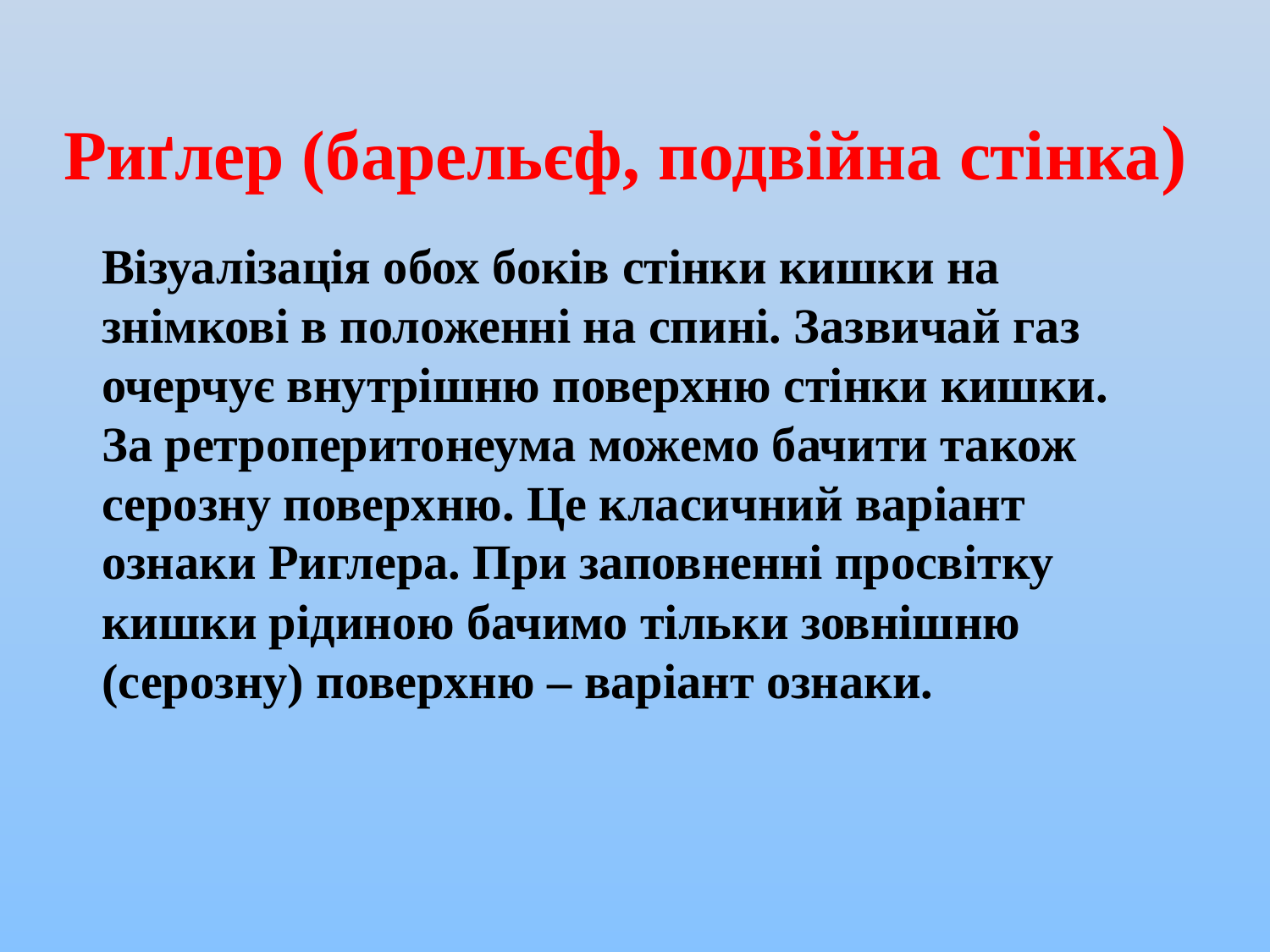

# Риґлер (барельєф, подвійна стінка)
Візуалізація обох боків стінки кишки на знімкові в положенні на спині. Зазвичай газ очерчує внутрішню поверхню стінки кишки.
За ретроперитонеума можемо бачити також серозну поверхню. Це класичний варіант ознаки Риглера. При заповненні просвітку кишки рідиною бачимо тільки зовнішню (серозну) поверхню – варіант ознаки.